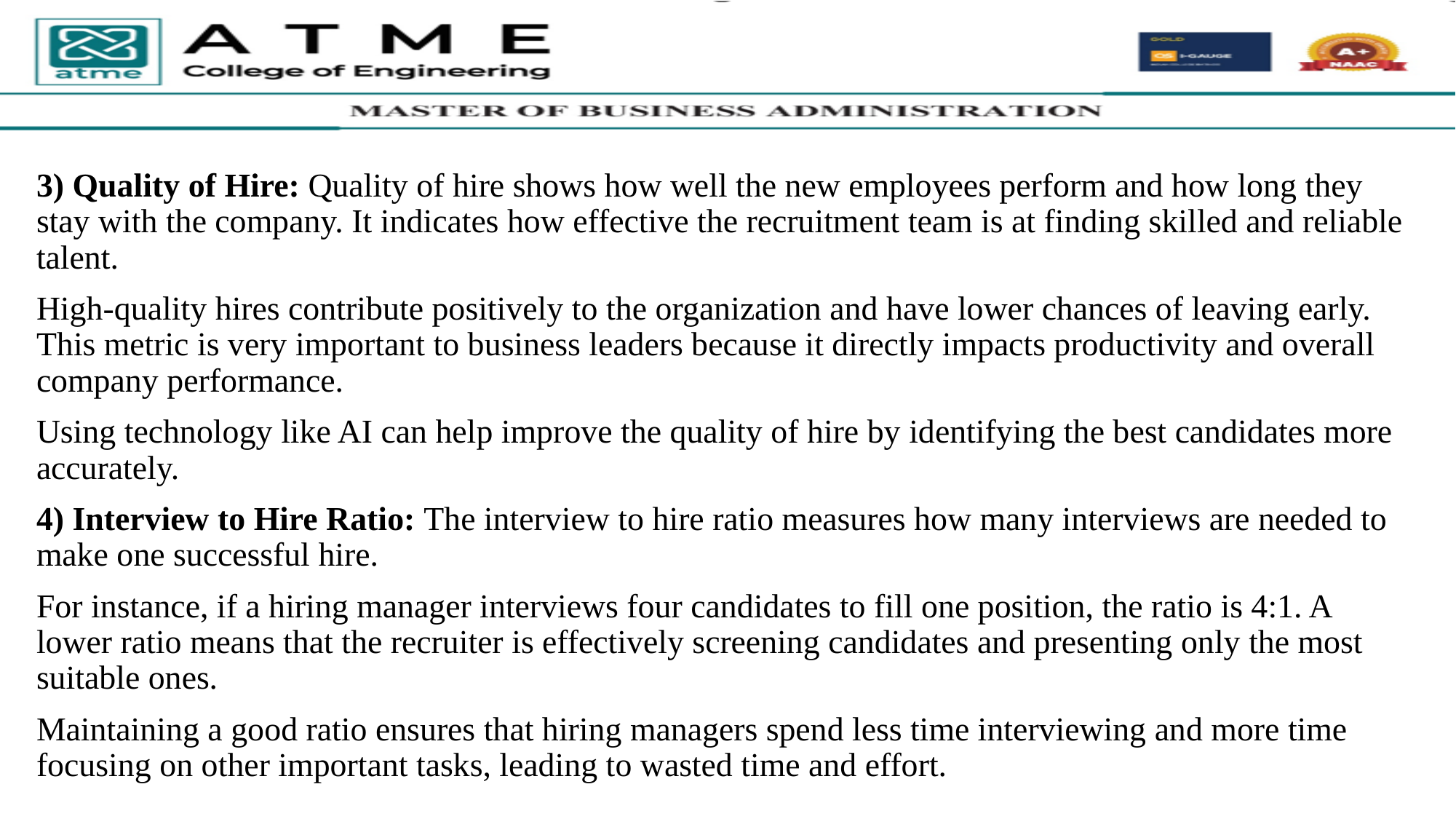

3) Quality of Hire: Quality of hire shows how well the new employees perform and how long they stay with the company. It indicates how effective the recruitment team is at finding skilled and reliable talent.
High-quality hires contribute positively to the organization and have lower chances of leaving early. This metric is very important to business leaders because it directly impacts productivity and overall company performance.
Using technology like AI can help improve the quality of hire by identifying the best candidates more accurately.
4) Interview to Hire Ratio: The interview to hire ratio measures how many interviews are needed to make one successful hire.
For instance, if a hiring manager interviews four candidates to fill one position, the ratio is 4:1. A lower ratio means that the recruiter is effectively screening candidates and presenting only the most suitable ones.
Maintaining a good ratio ensures that hiring managers spend less time interviewing and more time focusing on other important tasks, leading to wasted time and effort.